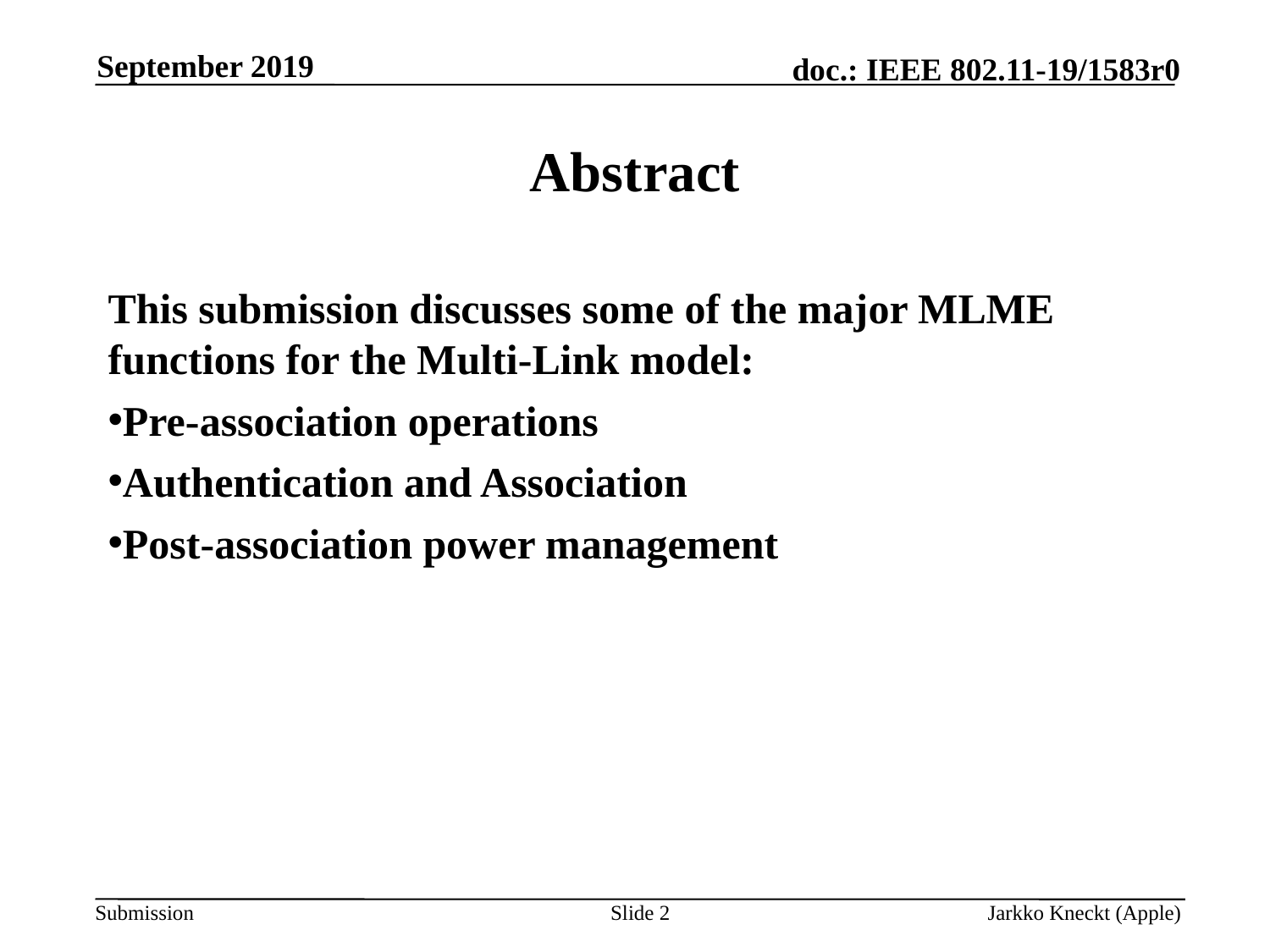

September 2019
# Abstract
This submission discusses some of the major MLME functions for the Multi-Link model:
Pre-association operations
Authentication and Association
Post-association power management

Slide 2
Jarkko Kneckt (Apple)